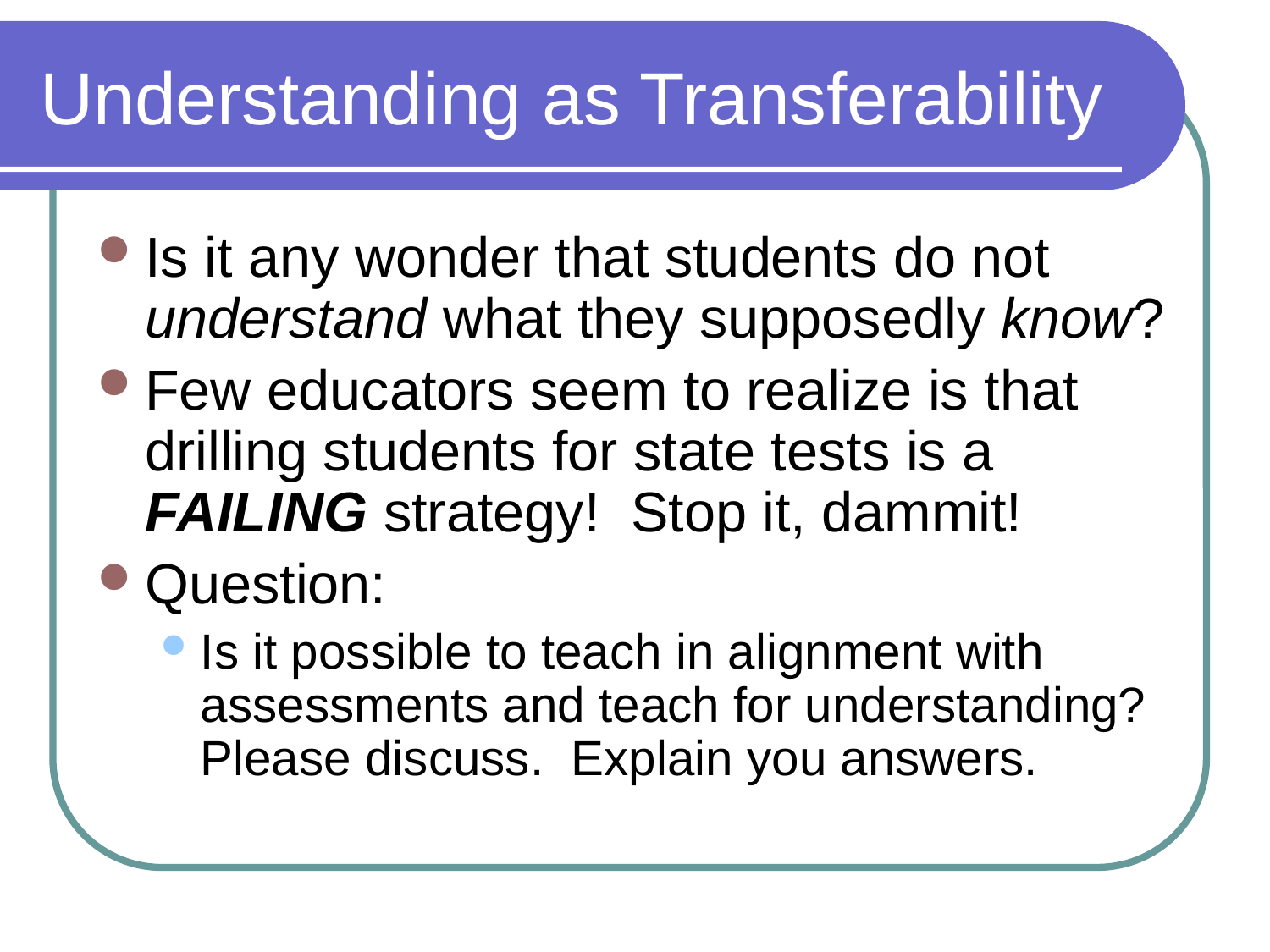

# Understanding as Transferability
Is it any wonder that students do not understand what they supposedly know?
Few educators seem to realize is that drilling students for state tests is a FAILING strategy!  Stop it, dammit!
Question:
Is it possible to teach in alignment with assessments and teach for understanding? Please discuss.  Explain you answers.